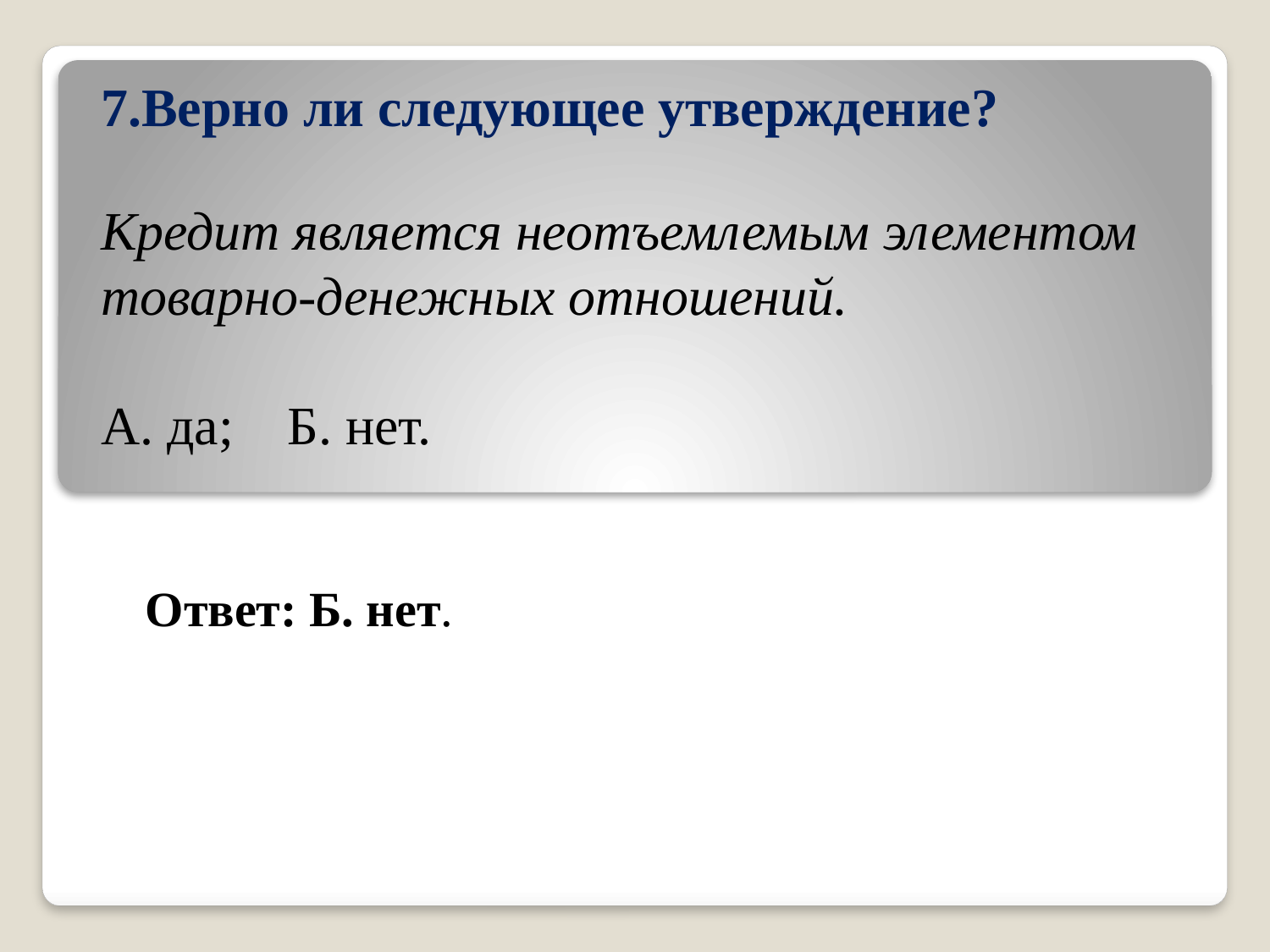

# 7.Верно ли следующее утверждение? Кредит является неотъемлемым элементом товарно-денежных отношений.   А. да;    Б. нет.
Ответ: Б. нет.